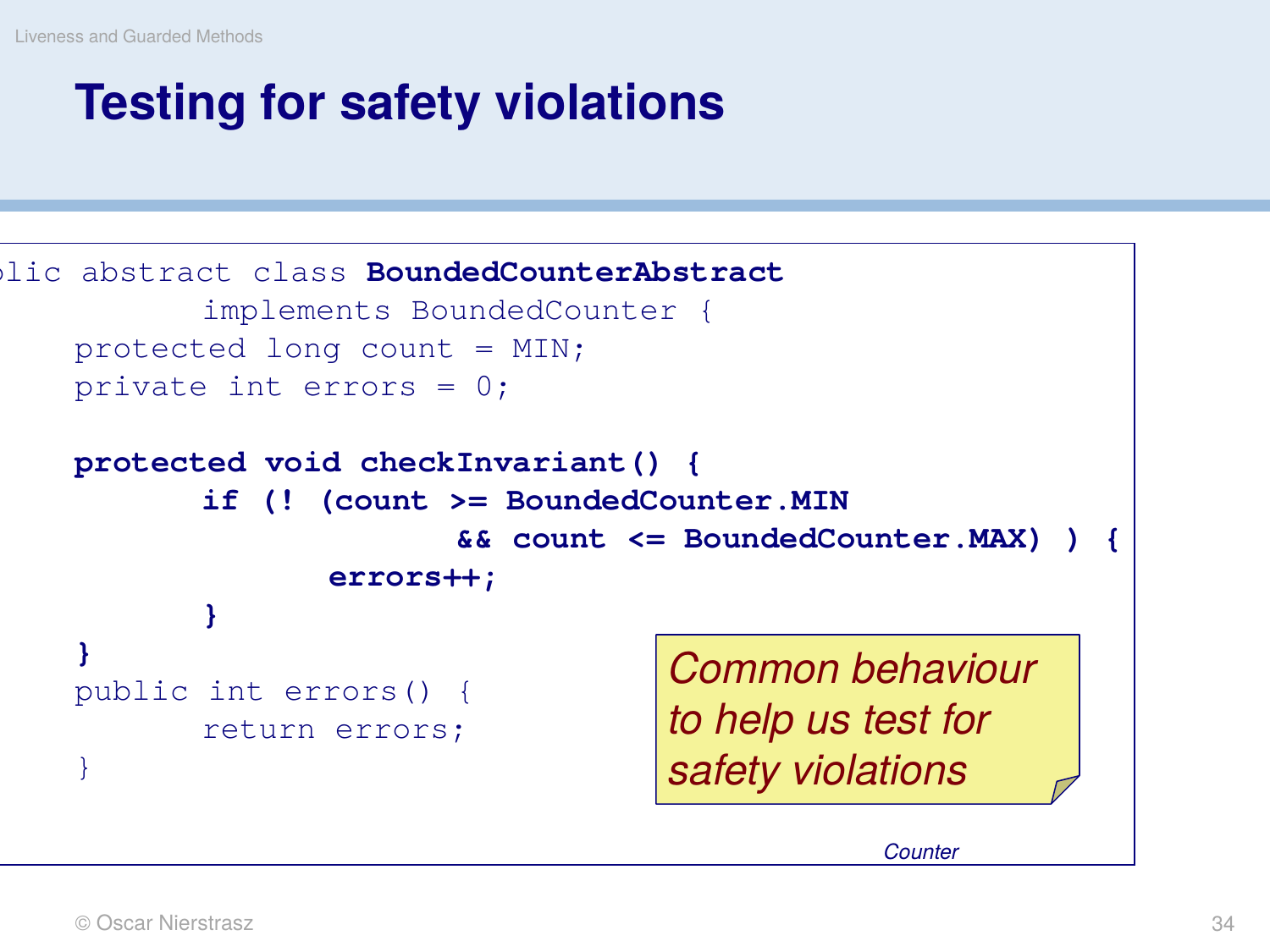

Liveness and Guarded Methods
# Testing for safety violations
public abstract class BoundedCounterAbstract
		implements BoundedCounter {
	protected long count = MIN;
	private int errors = 0;

	protected void checkInvariant() {
		if (! (count >= BoundedCounter.MIN
				&& count <= BoundedCounter.MAX) ) {
			errors++;
		}
	}
	public int errors() {
		return errors;
	}
}

Common behaviour to help us test for safety violations
Counter
© Oscar Nierstrasz
34